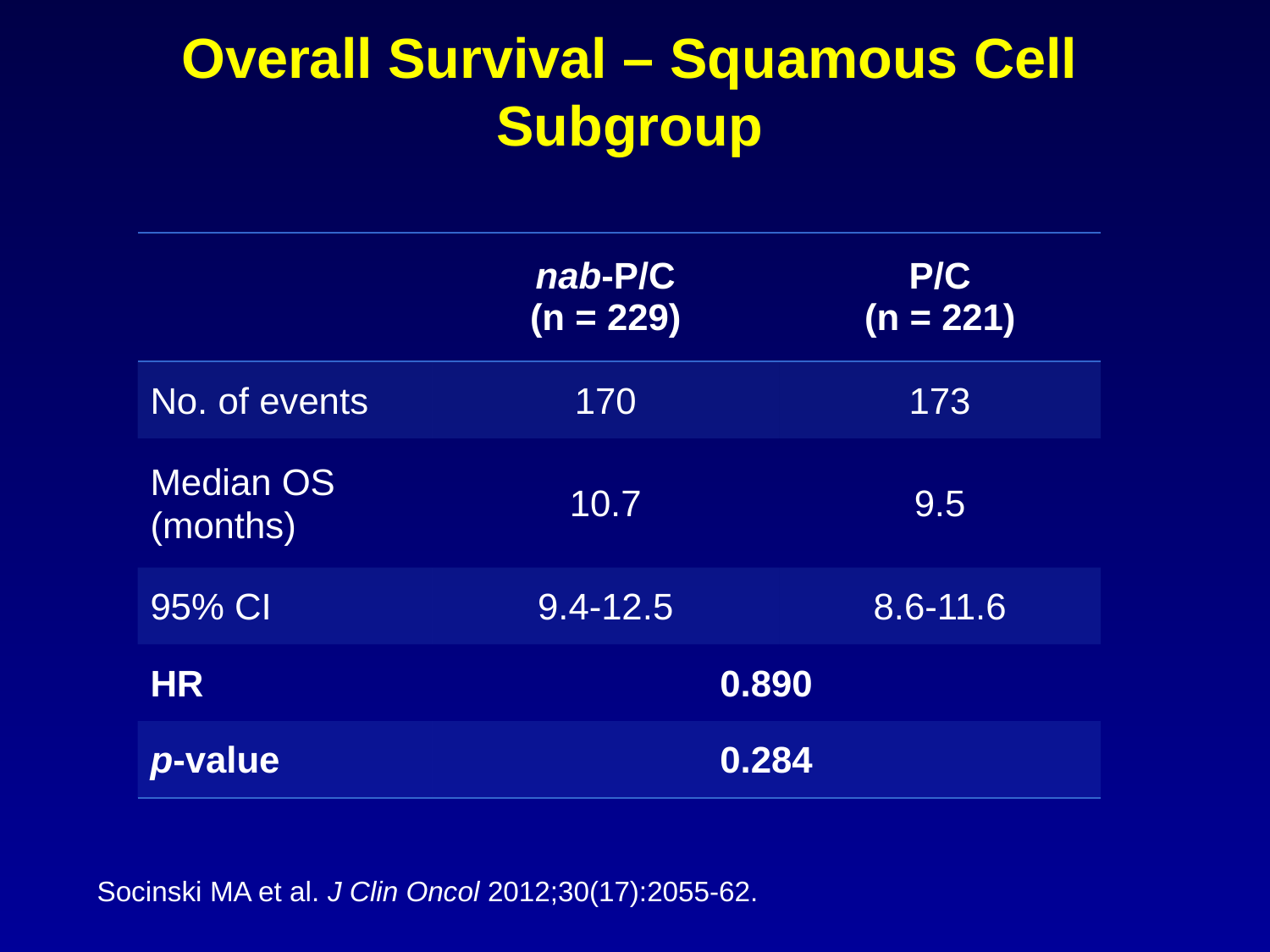

# Overall Survival – Squamous Cell Subgroup
|  | nab-P/C (n = 229) | P/C (n = 221) |
| --- | --- | --- |
| No. of events | 170 | 173 |
| Median OS (months) | 10.7 | 9.5 |
| 95% CI | 9.4-12.5 | 8.6-11.6 |
| HR | 0.890 |  |
| p-value | 0.284 |  |
Socinski MA et al. J Clin Oncol 2012;30(17):2055-62.